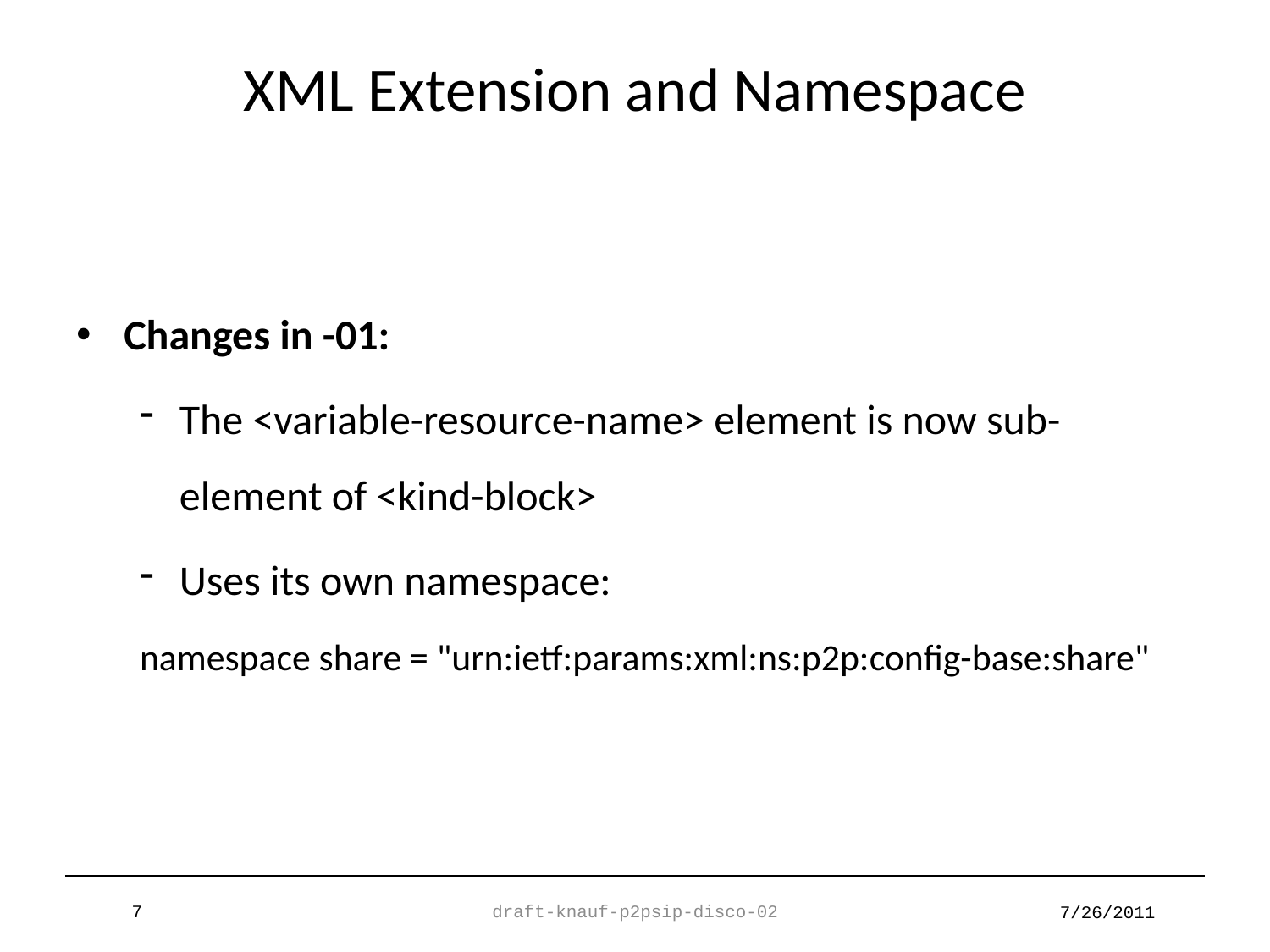

# XML Extension and Namespace
Changes in -01:
The <variable-resource-name> element is now sub-element of <kind-block>
Uses its own namespace:
namespace share = "urn:ietf:params:xml:ns:p2p:config-base:share"

7
draft-knauf-p2psip-disco-02
7/26/2011